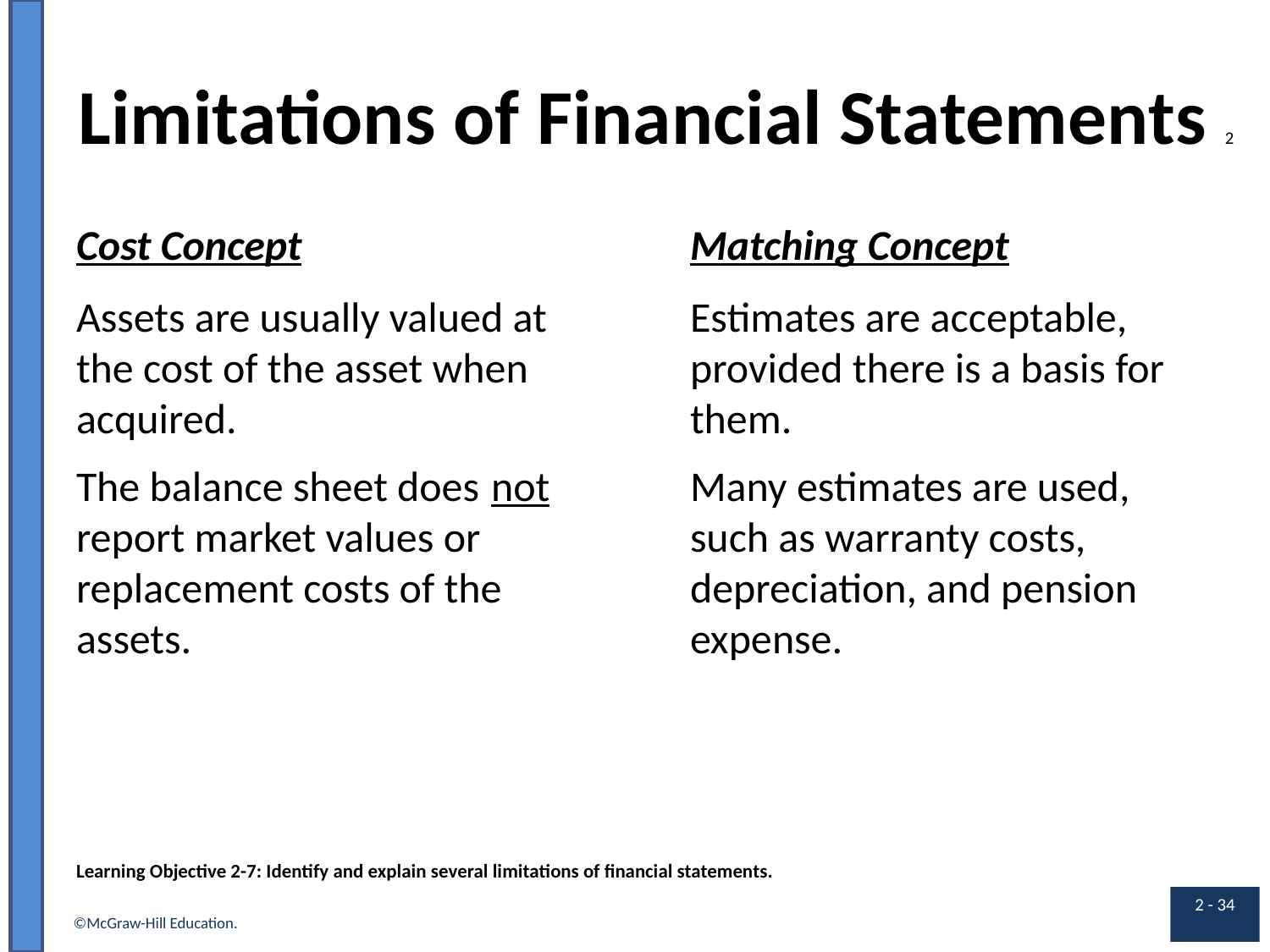

# Limitations of Financial Statements 2
Cost Concept
Assets are usually valued at the cost of the asset when acquired.
The balance sheet does begin underline not end underline report market values or replacement costs of the assets.
Matching Concept
Estimates are acceptable, provided there is a basis for them.
Many estimates are used, such as warranty costs, depreciation, and pension expense.
Learning Objective 2-7: Identify and explain several limitations of financial statements.